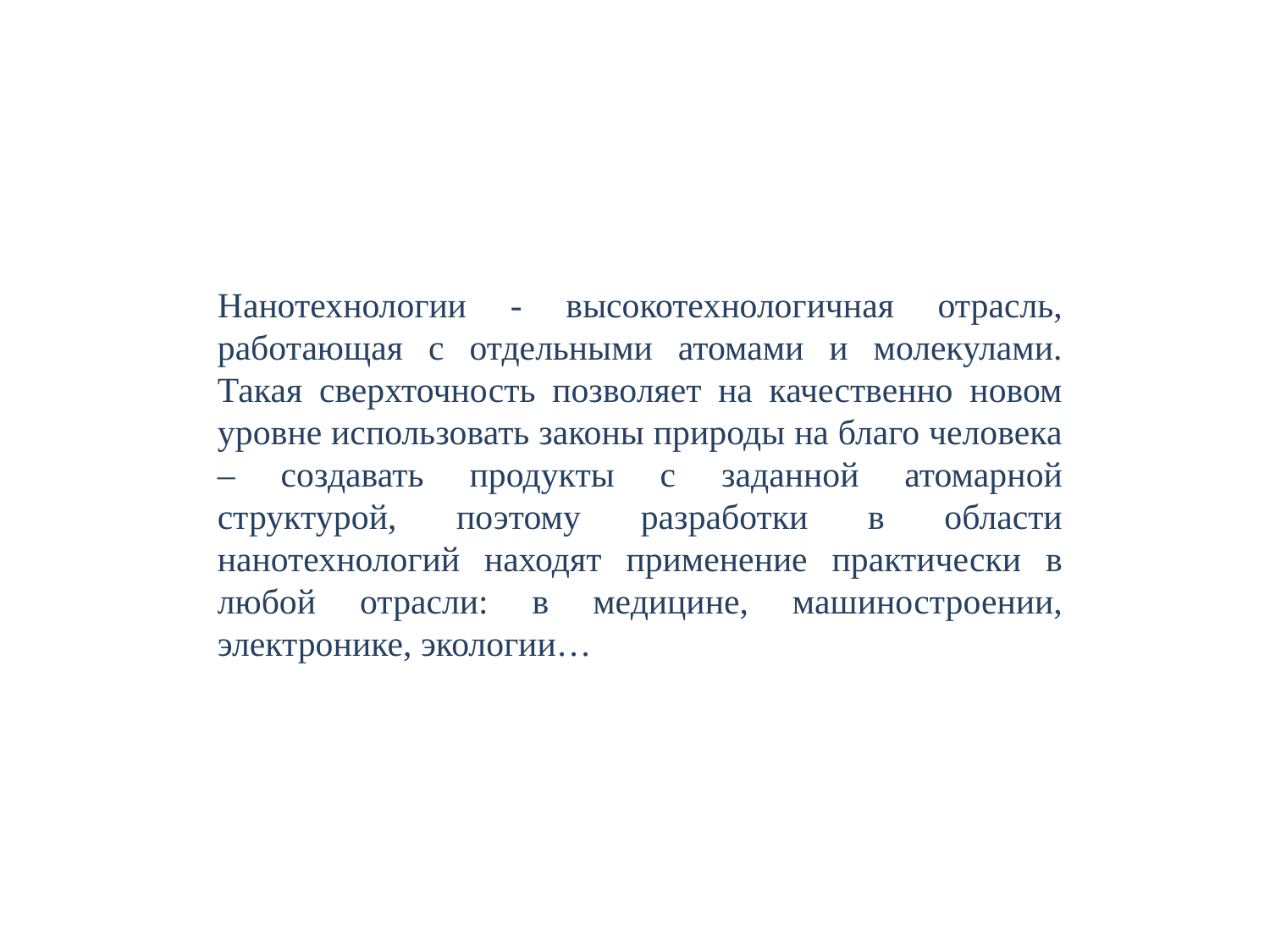

Нанотехнологии - высокотехнологичная отрасль, работающая с отдельными атомами и молекулами. Такая сверхточность позволяет на качественно новом уровне использовать законы природы на благо человека – создавать продукты с заданной атомарной структурой, поэтому разработки в области нанотехнологий находят применение практически в любой отрасли: в медицине, машиностроении, электронике, экологии…